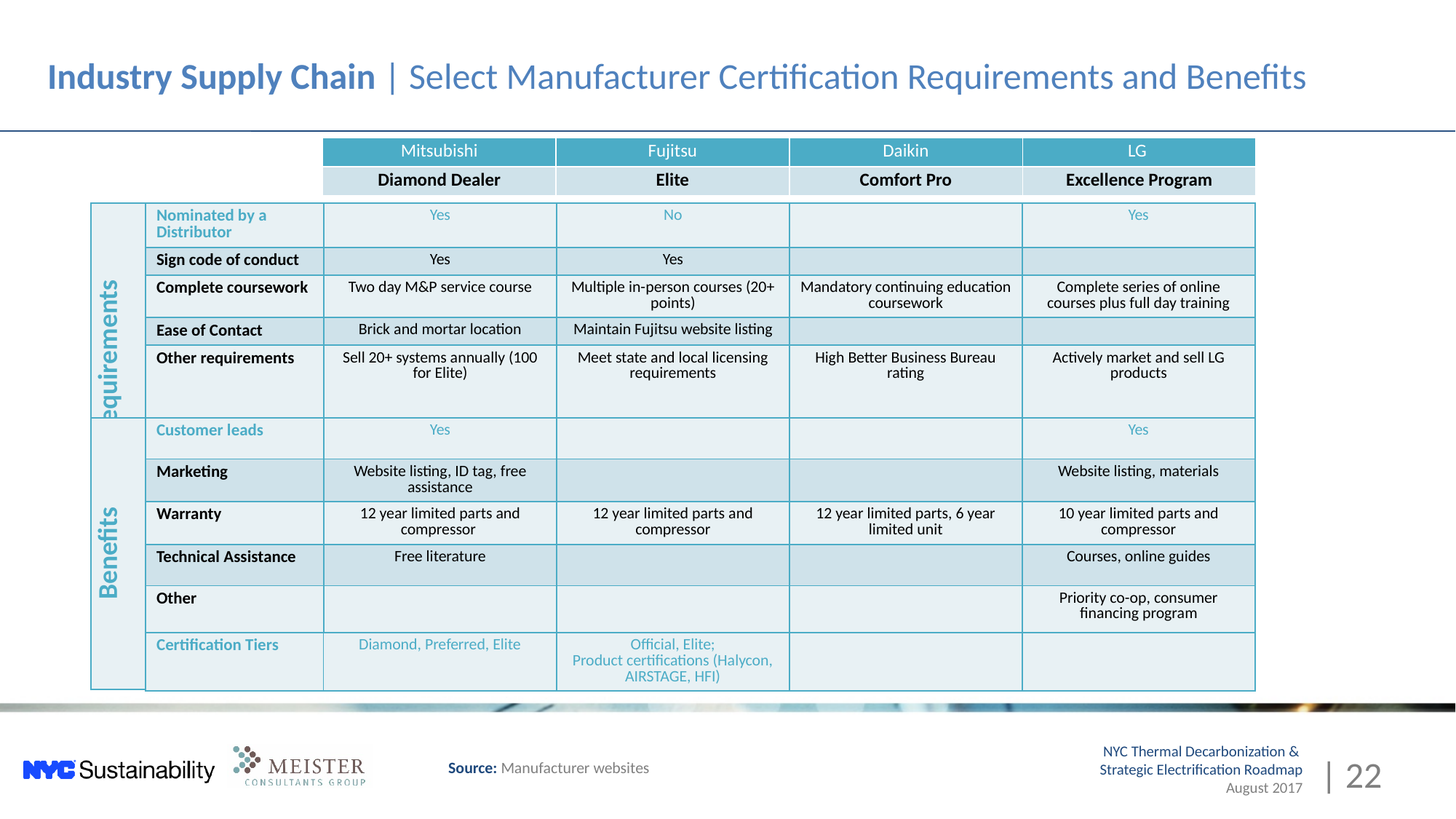

# Industry Supply Chain | Select Manufacturer Certification Requirements and Benefits
| Mitsubishi | Fujitsu | Daikin | LG |
| --- | --- | --- | --- |
| Diamond Dealer | Elite | Comfort Pro | Excellence Program |
| Requirements | Nominated by a Distributor | Yes | No |  | Yes |
| --- | --- | --- | --- | --- | --- |
|  | Sign code of conduct | Yes | Yes |  |  |
|  | Complete coursework | Two day M&P service course | Multiple in-person courses (20+ points) | Mandatory continuing education coursework | Complete series of online courses plus full day training |
|  | Ease of Contact | Brick and mortar location | Maintain Fujitsu website listing |  |  |
|  | Other requirements | Sell 20+ systems annually (100 for Elite) | Meet state and local licensing requirements | High Better Business Bureau rating | Actively market and sell LG products |
| Benefits | Customer leads | Yes |  |  | Yes |
| --- | --- | --- | --- | --- | --- |
|  | Marketing | Website listing, ID tag, free assistance |  |  | Website listing, materials |
|  | Warranty | 12 year limited parts and compressor | 12 year limited parts and compressor | 12 year limited parts, 6 year limited unit | 10 year limited parts and compressor |
|  | Technical Assistance | Free literature |  |  | Courses, online guides |
|  | Other |  |  |  | Priority co-op, consumer financing program |
| Certification Tiers | Diamond, Preferred, Elite | Official, Elite; Product certifications (Halycon, AIRSTAGE, HFI) |  |  |
| --- | --- | --- | --- | --- |
Source: Manufacturer websites